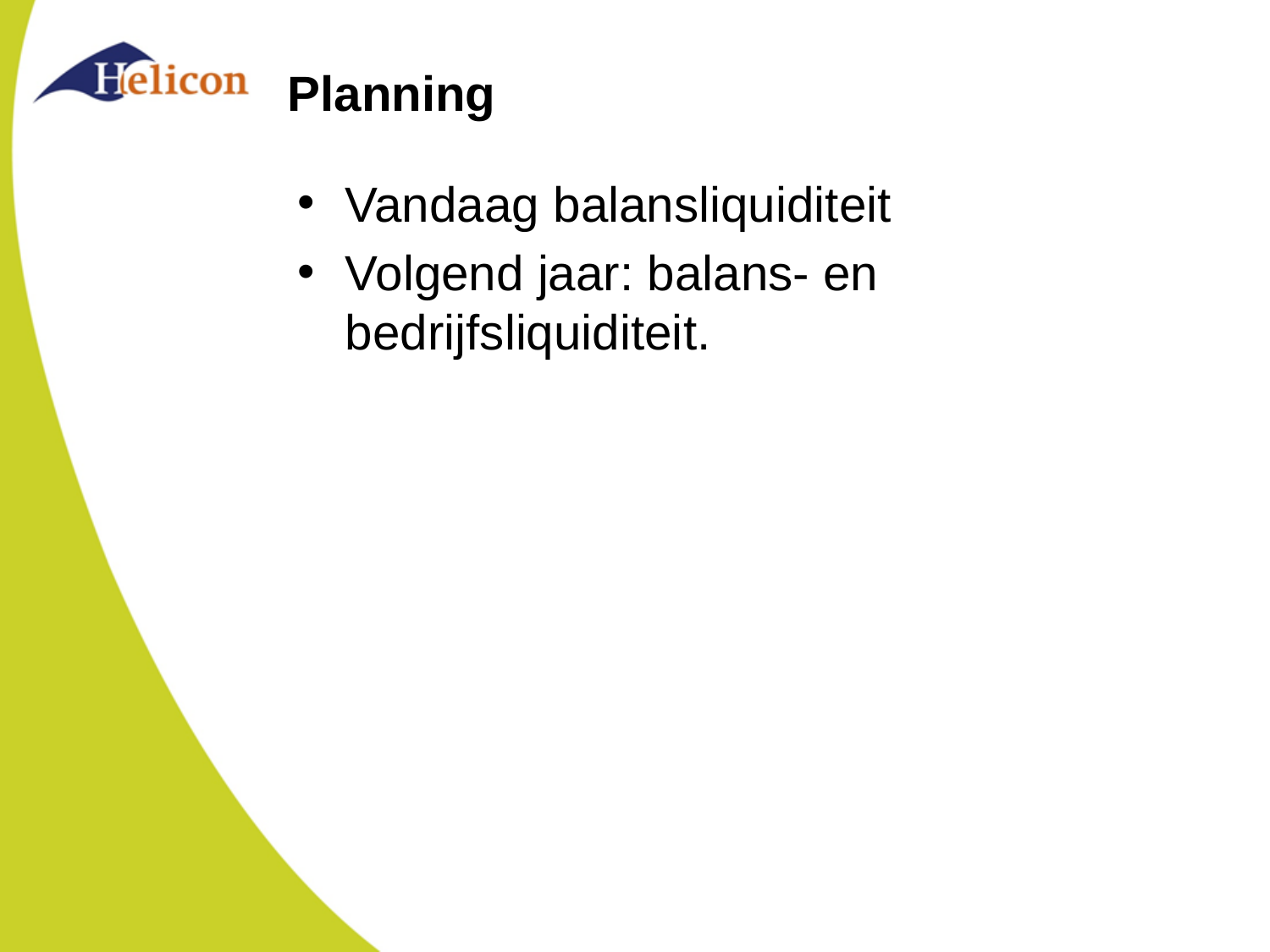

# Planning
Vandaag balansliquiditeit
Volgend jaar: balans- en bedrijfsliquiditeit.